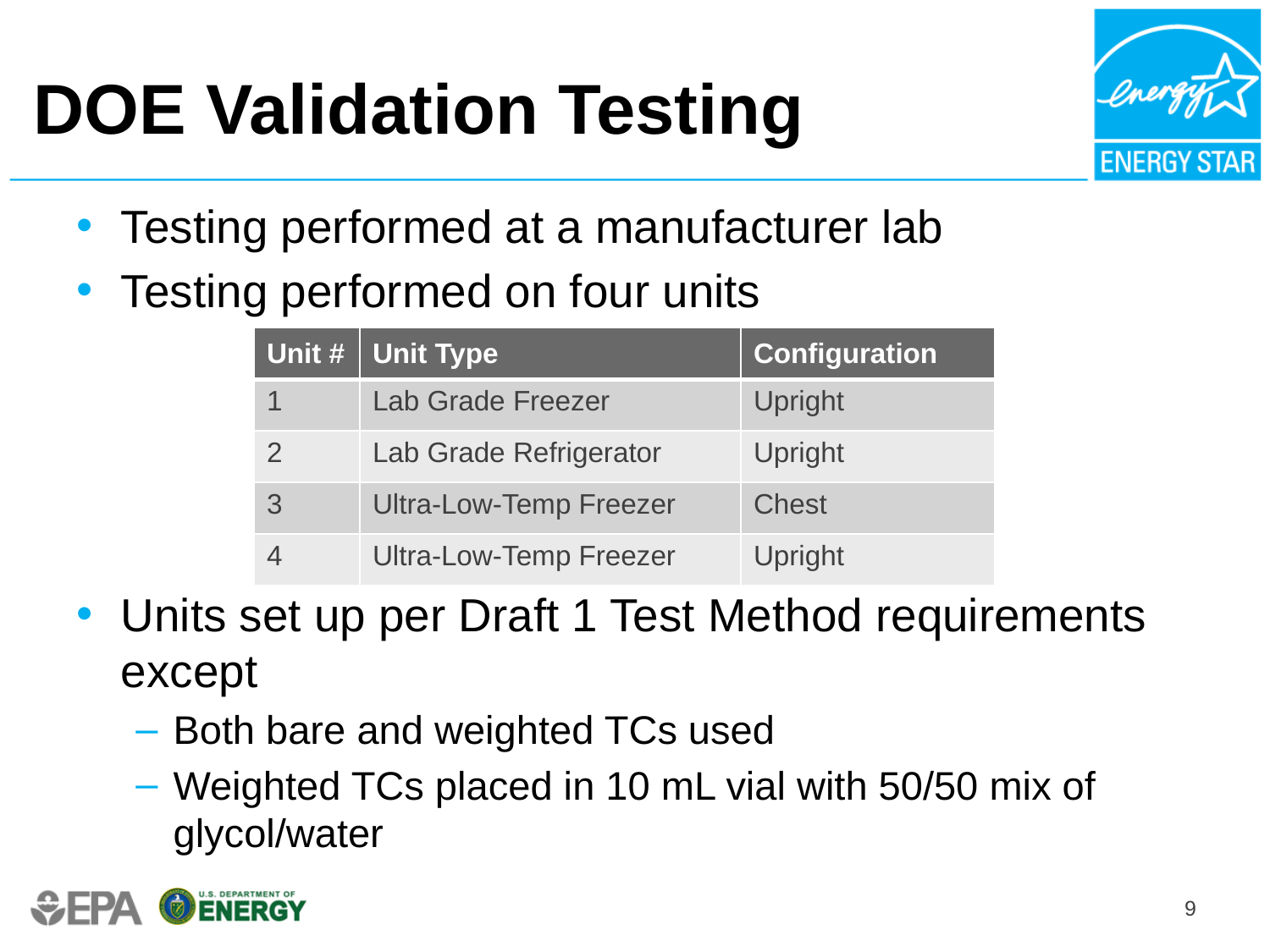

# DOE Validation Testing
Testing performed at a manufacturer lab
Testing performed on four units

Units set up per Draft 1 Test Method requirements except
Both bare and weighted TCs used
Weighted TCs placed in 10 mL vial with 50/50 mix of glycol/water
| Unit # | Unit Type | Configuration |
| --- | --- | --- |
| 1 | Lab Grade Freezer | Upright |
| 2 | Lab Grade Refrigerator | Upright |
| 3 | Ultra-Low-Temp Freezer | Chest |
| 4 | Ultra-Low-Temp Freezer | Upright |